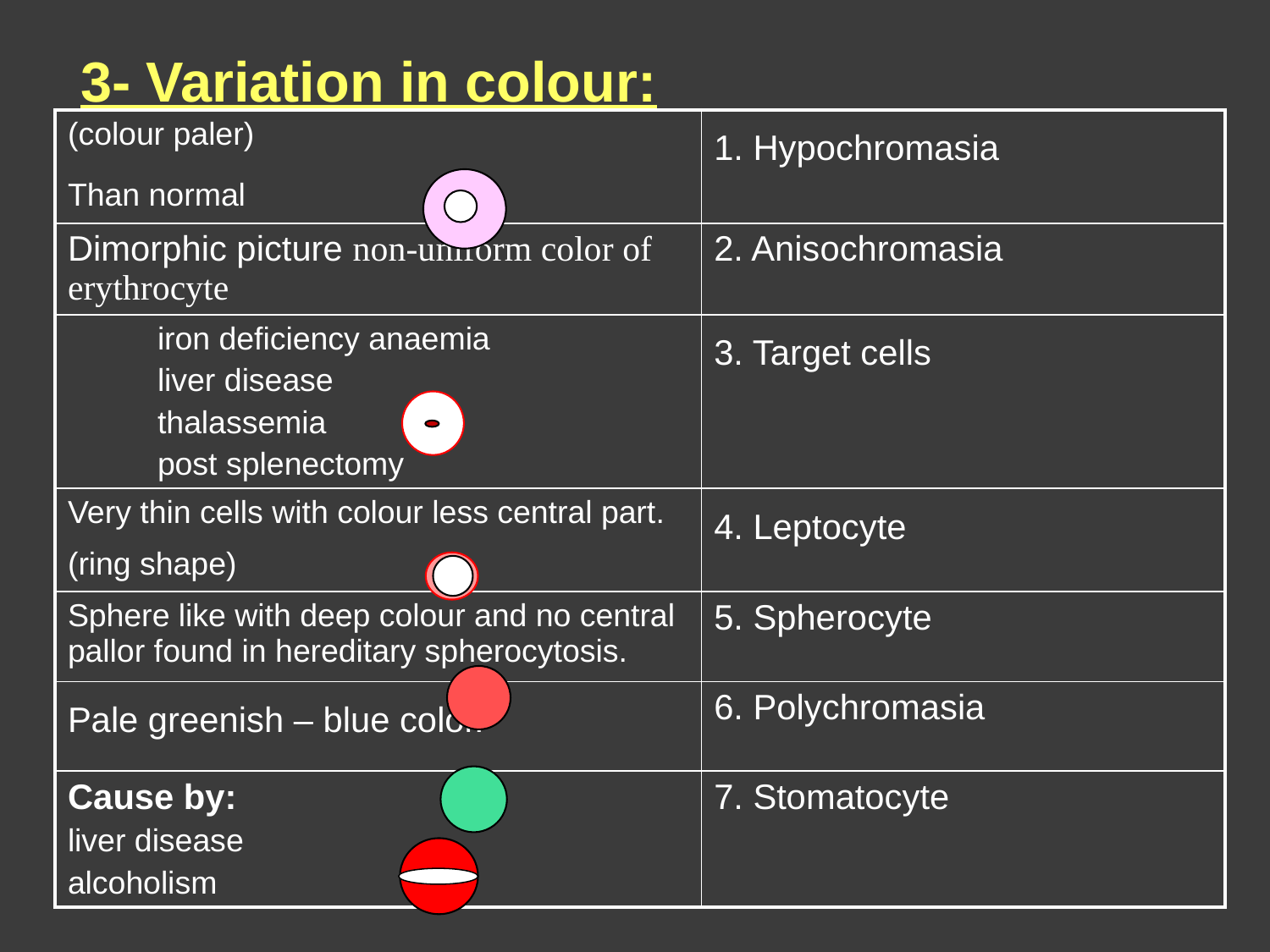

# 3- Variation in colour:
| (colour paler) Than normal | 1. Hypochromasia |
| --- | --- |
| Dimorphic picture non-uniform color of erythrocyte | 2. Anisochromasia |
| iron deficiency anaemia liver disease thalassemia post splenectomy | 3. Target cells |
| Very thin cells with colour less central part.(ring shape) | 4. Leptocyte |
| Sphere like with deep colour and no central pallor found in hereditary spherocytosis. | 5. Spherocyte |
| Pale greenish – blue color. | 6. Polychromasia |
| Cause by: liver disease alcoholism | 7. Stomatocyte |